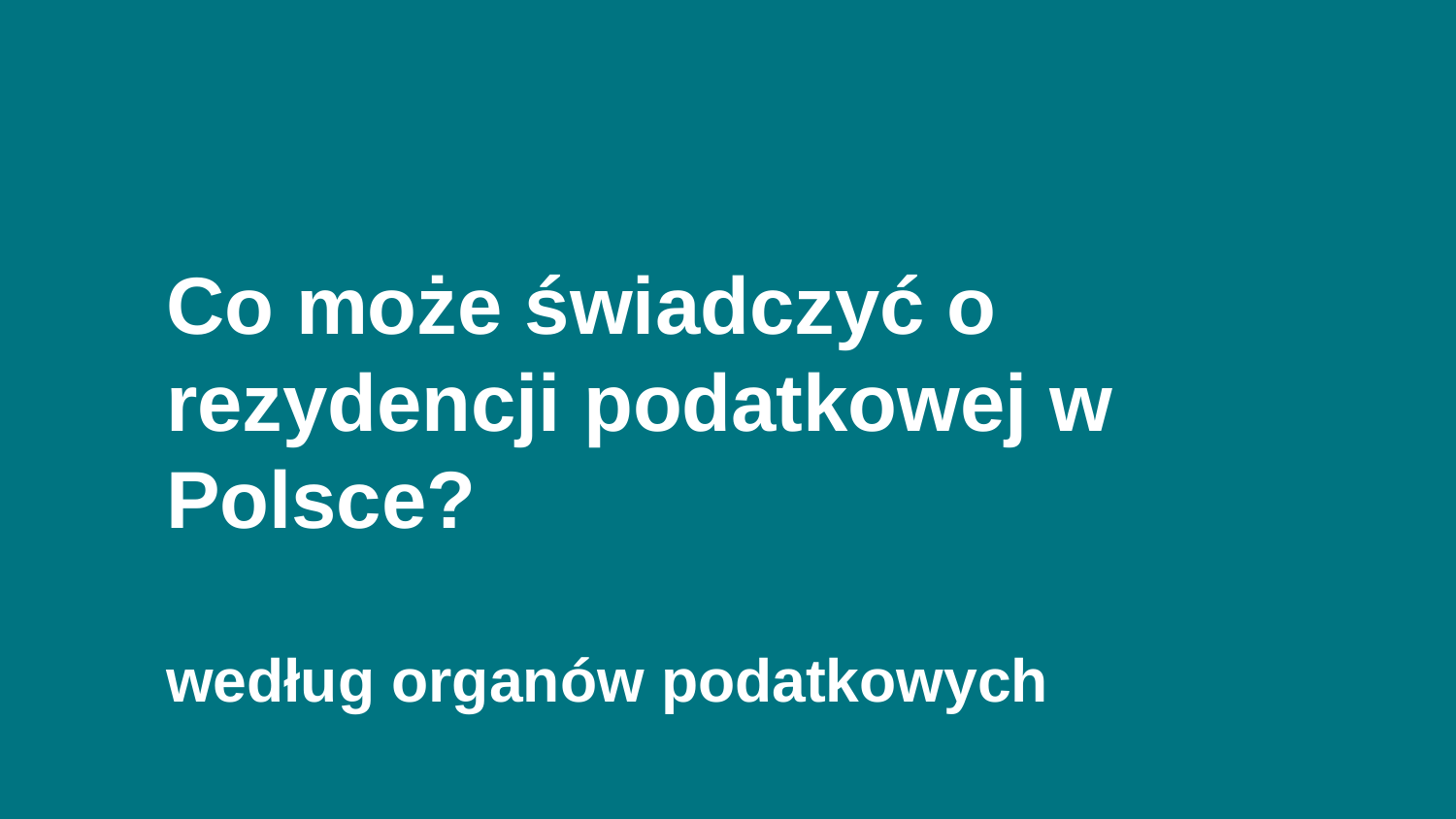

# Co może świadczyć o rezydencji podatkowej w Polsce? według organów podatkowych